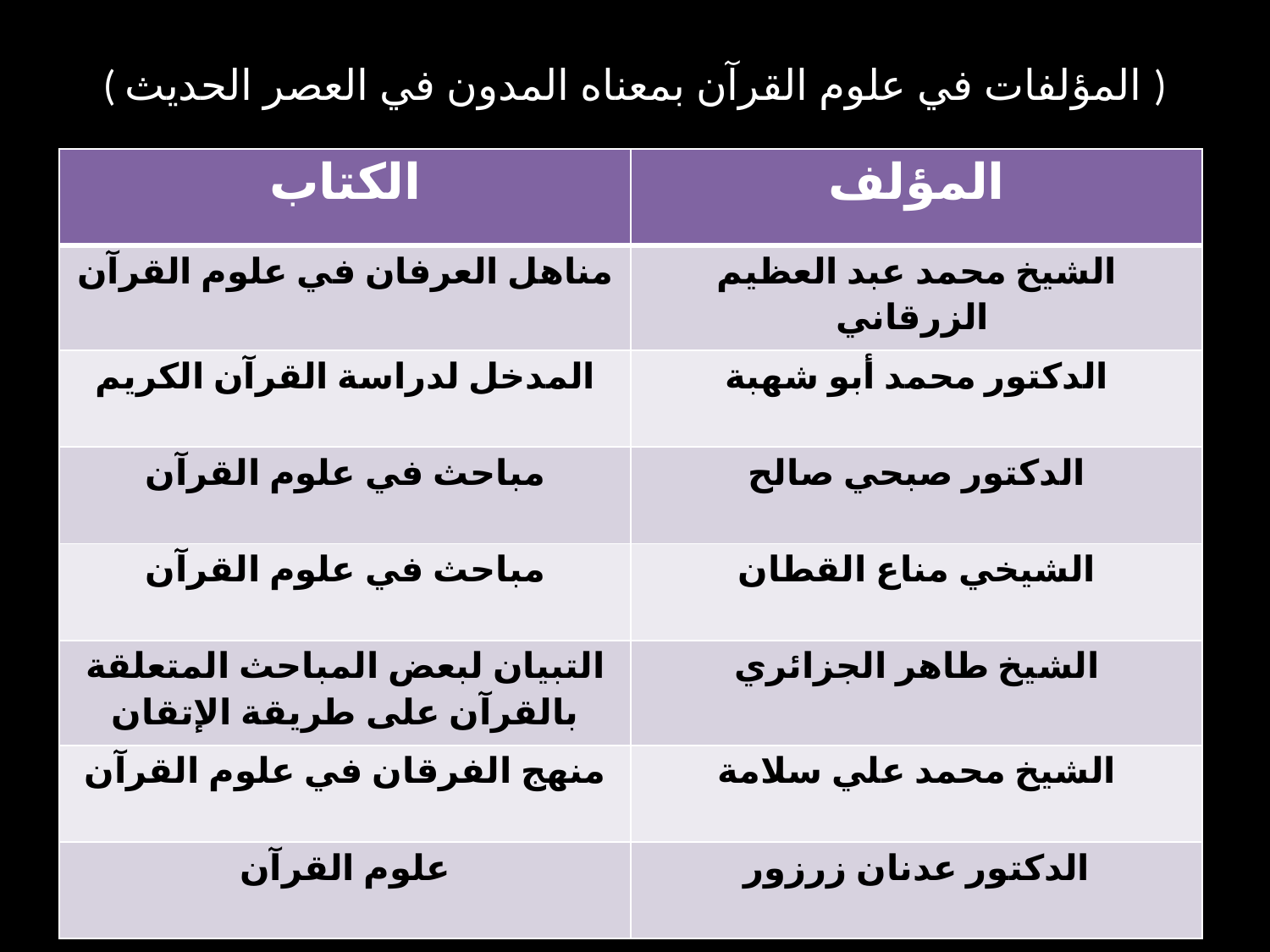

# ( المؤلفات في علوم القرآن بمعناه المدون في العصر الحديث )
| الكتاب | المؤلف |
| --- | --- |
| مناهل العرفان في علوم القرآن | الشيخ محمد عبد العظيم الزرقاني |
| المدخل لدراسة القرآن الكريم | الدكتور محمد أبو شهبة |
| مباحث في علوم القرآن | الدكتور صبحي صالح |
| مباحث في علوم القرآن | الشيخي مناع القطان |
| التبيان لبعض المباحث المتعلقة بالقرآن على طريقة الإتقان | الشيخ طاهر الجزائري |
| منهج الفرقان في علوم القرآن | الشيخ محمد علي سلامة |
| علوم القرآن | الدكتور عدنان زرزور |